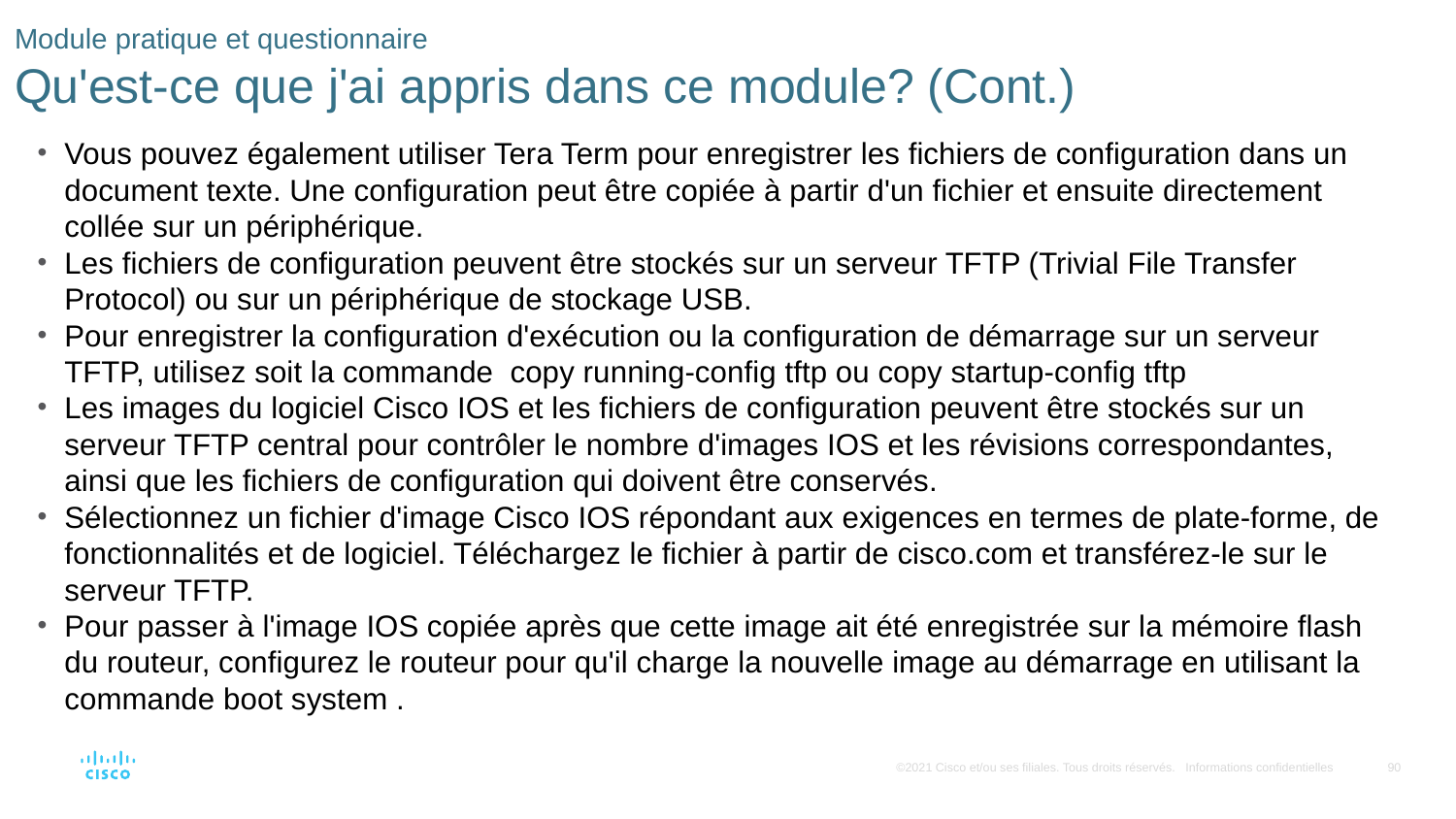

# Module pratique et questionnaire Qu'est-ce que j'ai appris dans ce module? (Cont.)
Vous pouvez également utiliser Tera Term pour enregistrer les fichiers de configuration dans un document texte. Une configuration peut être copiée à partir d'un fichier et ensuite directement collée sur un périphérique.
Les fichiers de configuration peuvent être stockés sur un serveur TFTP (Trivial File Transfer Protocol) ou sur un périphérique de stockage USB.
Pour enregistrer la configuration d'exécution ou la configuration de démarrage sur un serveur TFTP, utilisez soit la commande  copy running-config tftp ou copy startup-config tftp
Les images du logiciel Cisco IOS et les fichiers de configuration peuvent être stockés sur un serveur TFTP central pour contrôler le nombre d'images IOS et les révisions correspondantes, ainsi que les fichiers de configuration qui doivent être conservés.
Sélectionnez un fichier d'image Cisco IOS répondant aux exigences en termes de plate-forme, de fonctionnalités et de logiciel. Téléchargez le fichier à partir de cisco.com et transférez-le sur le serveur TFTP.
Pour passer à l'image IOS copiée après que cette image ait été enregistrée sur la mémoire flash du routeur, configurez le routeur pour qu'il charge la nouvelle image au démarrage en utilisant la commande boot system .